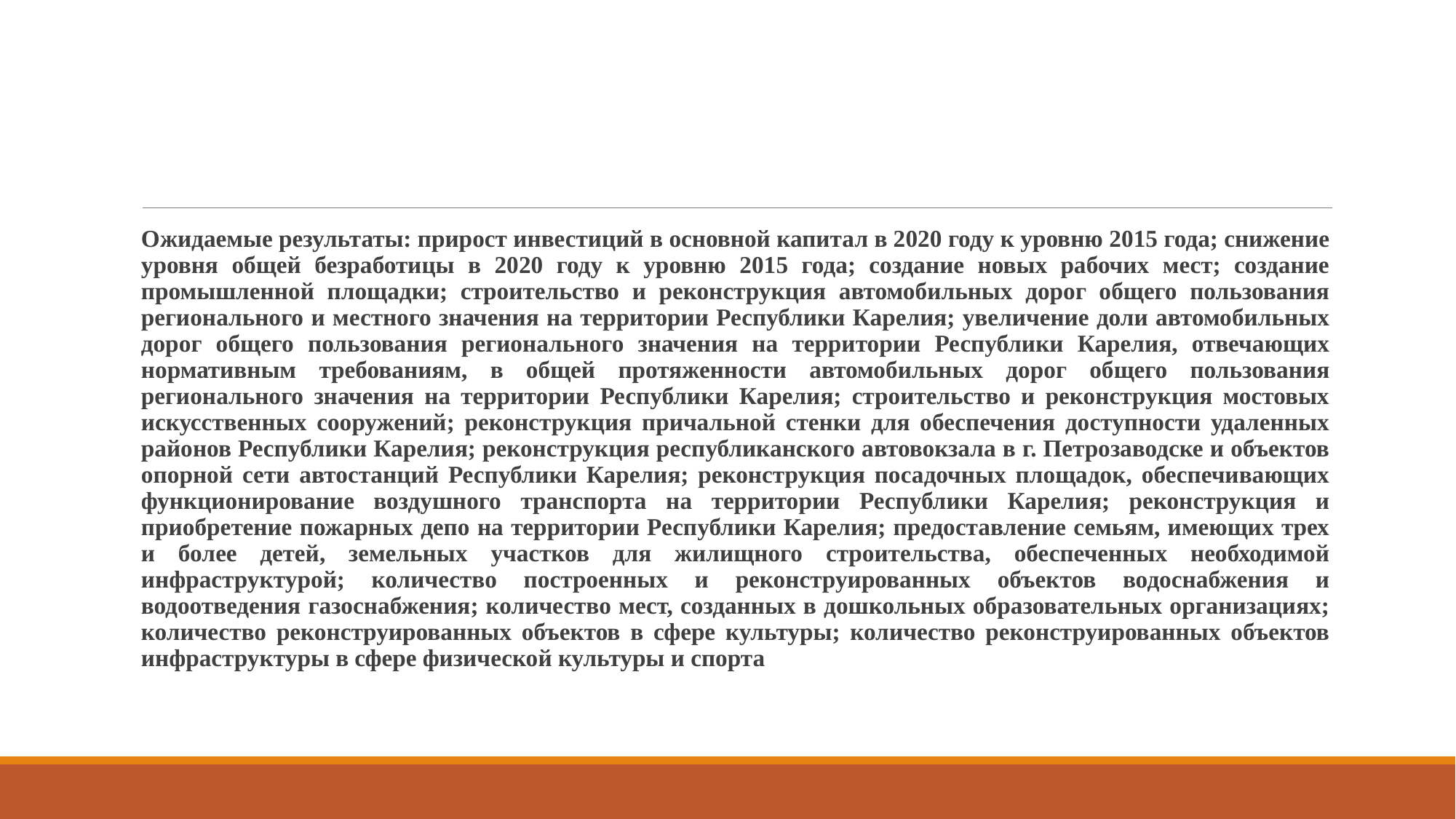

Ожидаемые результаты: прирост инвестиций в основной капитал в 2020 году к уровню 2015 года; снижение уровня общей безработицы в 2020 году к уровню 2015 года; создание новых рабочих мест; создание промышленной площадки; строительство и реконструкция автомобильных дорог общего пользования регионального и местного значения на территории Республики Карелия; увеличение доли автомобильных дорог общего пользования регионального значения на территории Республики Карелия, отвечающих нормативным требованиям, в общей протяженности автомобильных дорог общего пользования регионального значения на территории Республики Карелия; строительство и реконструкция мостовых искусственных сооружений; реконструкция причальной стенки для обеспечения доступности удаленных районов Республики Карелия; реконструкция республиканского автовокзала в г. Петрозаводске и объектов опорной сети автостанций Республики Карелия; реконструкция посадочных площадок, обеспечивающих функционирование воздушного транспорта на территории Республики Карелия; реконструкция и приобретение пожарных депо на территории Республики Карелия; предоставление семьям, имеющих трех и более детей, земельных участков для жилищного строительства, обеспеченных необходимой инфраструктурой; количество построенных и реконструированных объектов водоснабжения и водоотведения газоснабжения; количество мест, созданных в дошкольных образовательных организациях; количество реконструированных объектов в сфере культуры; количество реконструированных объектов инфраструктуры в сфере физической культуры и спорта